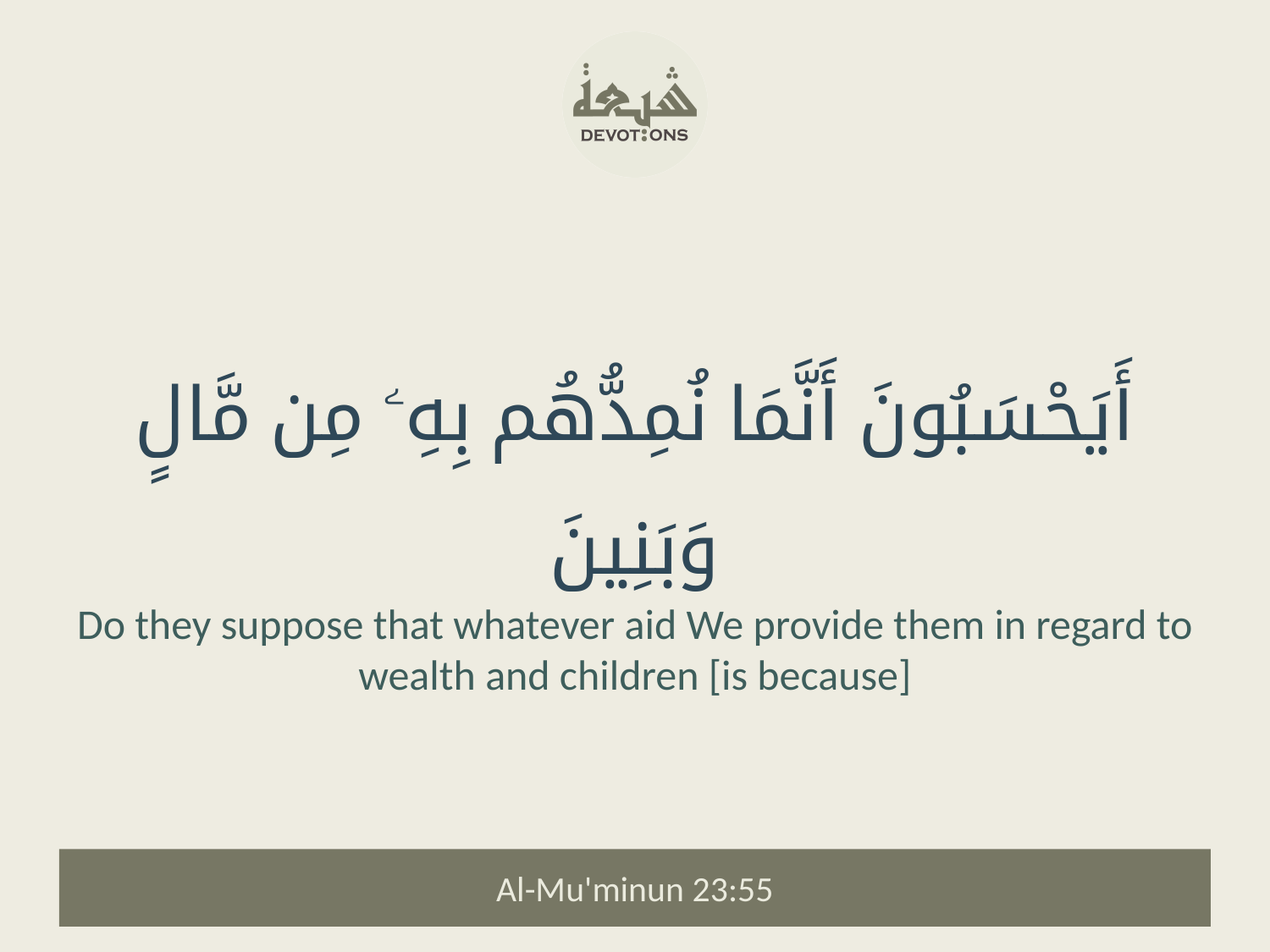

أَيَحْسَبُونَ أَنَّمَا نُمِدُّهُم بِهِۦ مِن مَّالٍ وَبَنِينَ
Do they suppose that whatever aid We provide them in regard to wealth and children [is because]
Al-Mu'minun 23:55